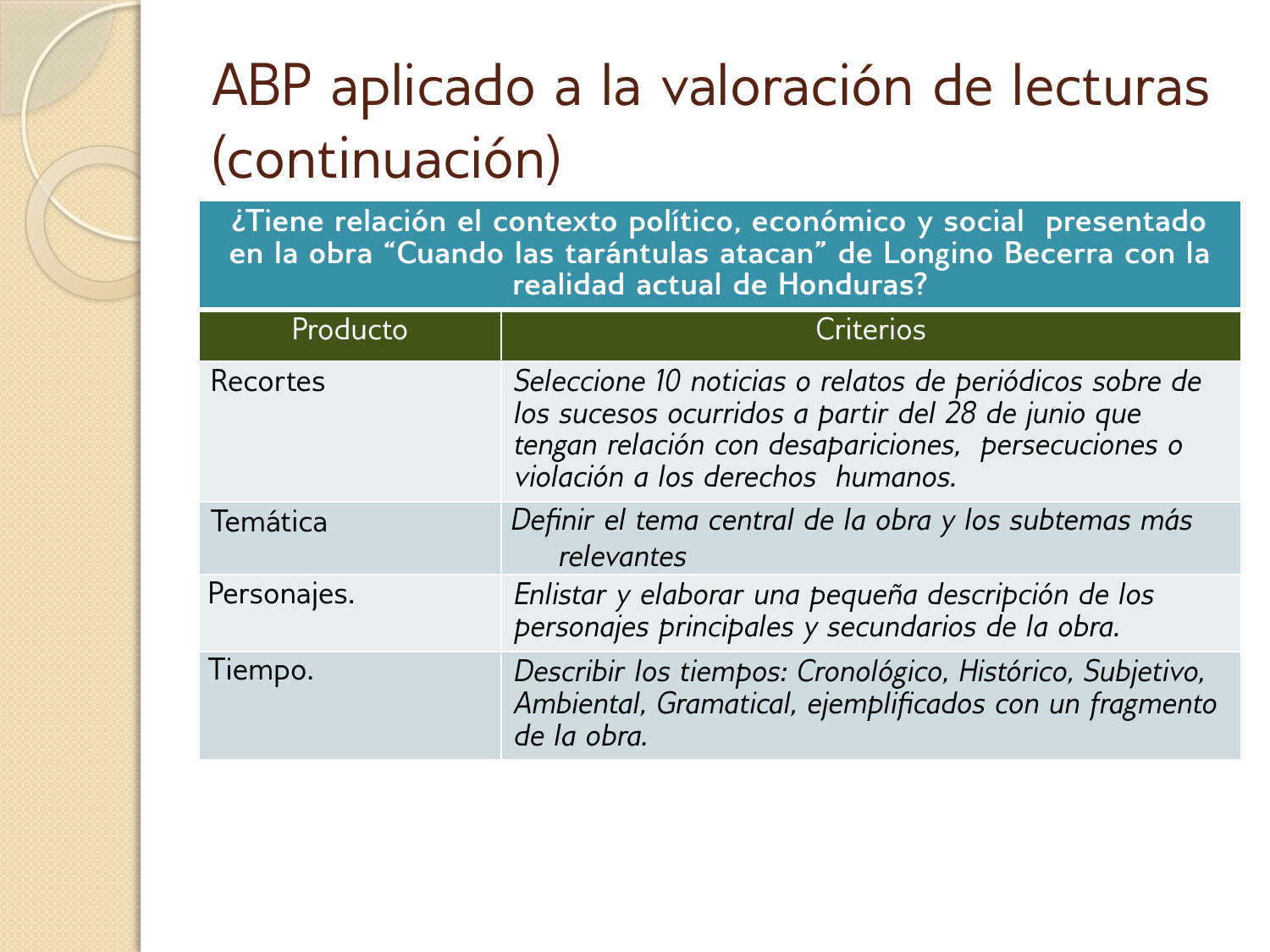

# ABP aplicado a la valoración de lecturas (continuación)
| ¿Tiene relación el contexto político, económico y social presentado en la obra “Cuando las tarántulas atacan” de Longino Becerra con la realidad actual de Honduras? |  |
| --- | --- |
| Producto | Criterios |
| Recortes | Seleccione 10 noticias o relatos de periódicos sobre de los sucesos ocurridos a partir del 28 de junio que tengan relación con desapariciones, persecuciones o violación a los derechos humanos. |
| Temática | Definir el tema central de la obra y los subtemas más relevantes |
| Personajes. | Enlistar y elaborar una pequeña descripción de los personajes principales y secundarios de la obra. |
| Tiempo. | Describir los tiempos: Cronológico, Histórico, Subjetivo, Ambiental, Gramatical, ejemplificados con un fragmento de la obra. |